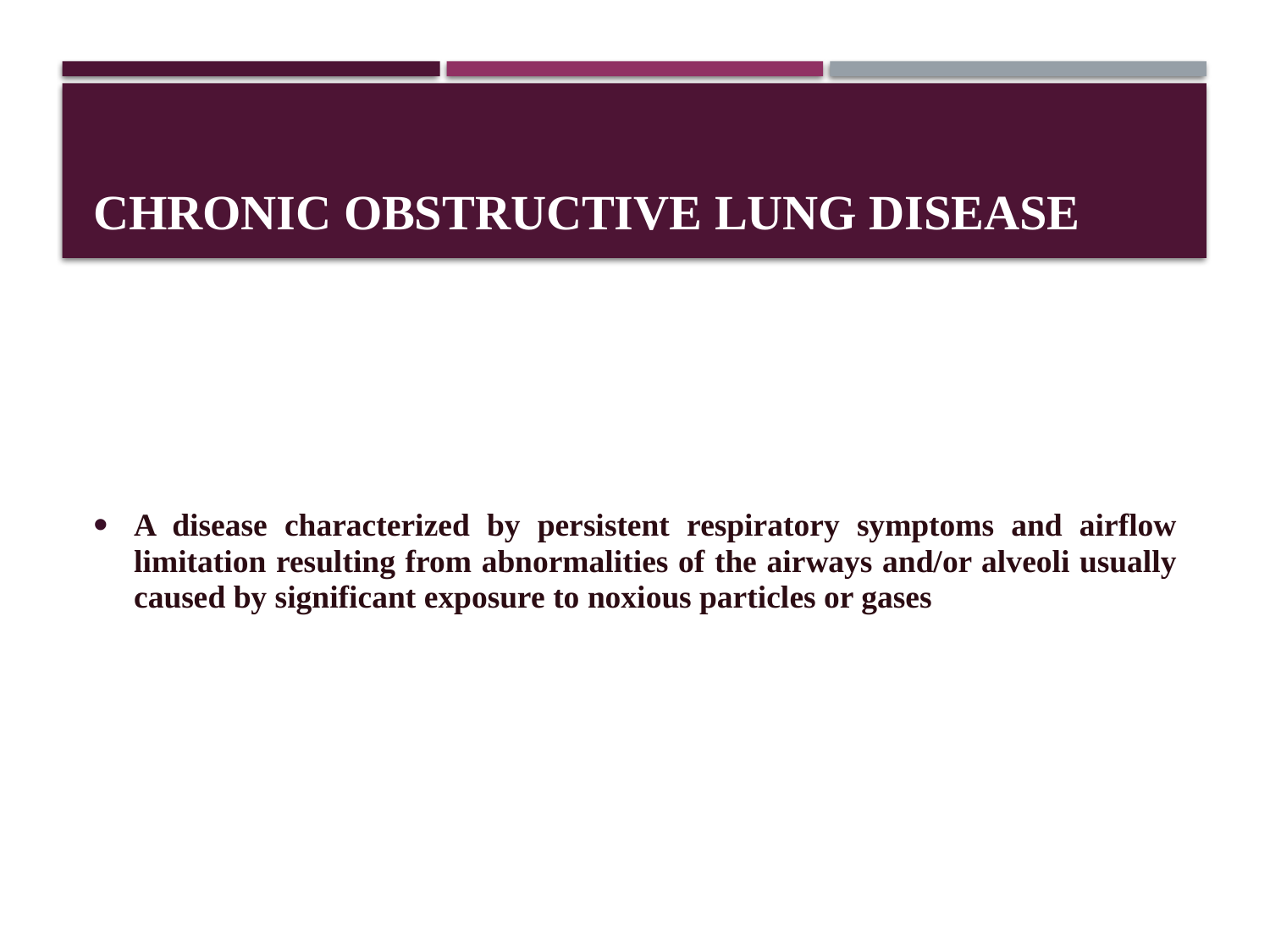

# CHRONIC OBSTRUCTIVE LUNG DISEASE
A disease characterized by persistent respiratory symptoms and airflow limitation resulting from abnormalities of the airways and/or alveoli usually caused by significant exposure to noxious particles or gases